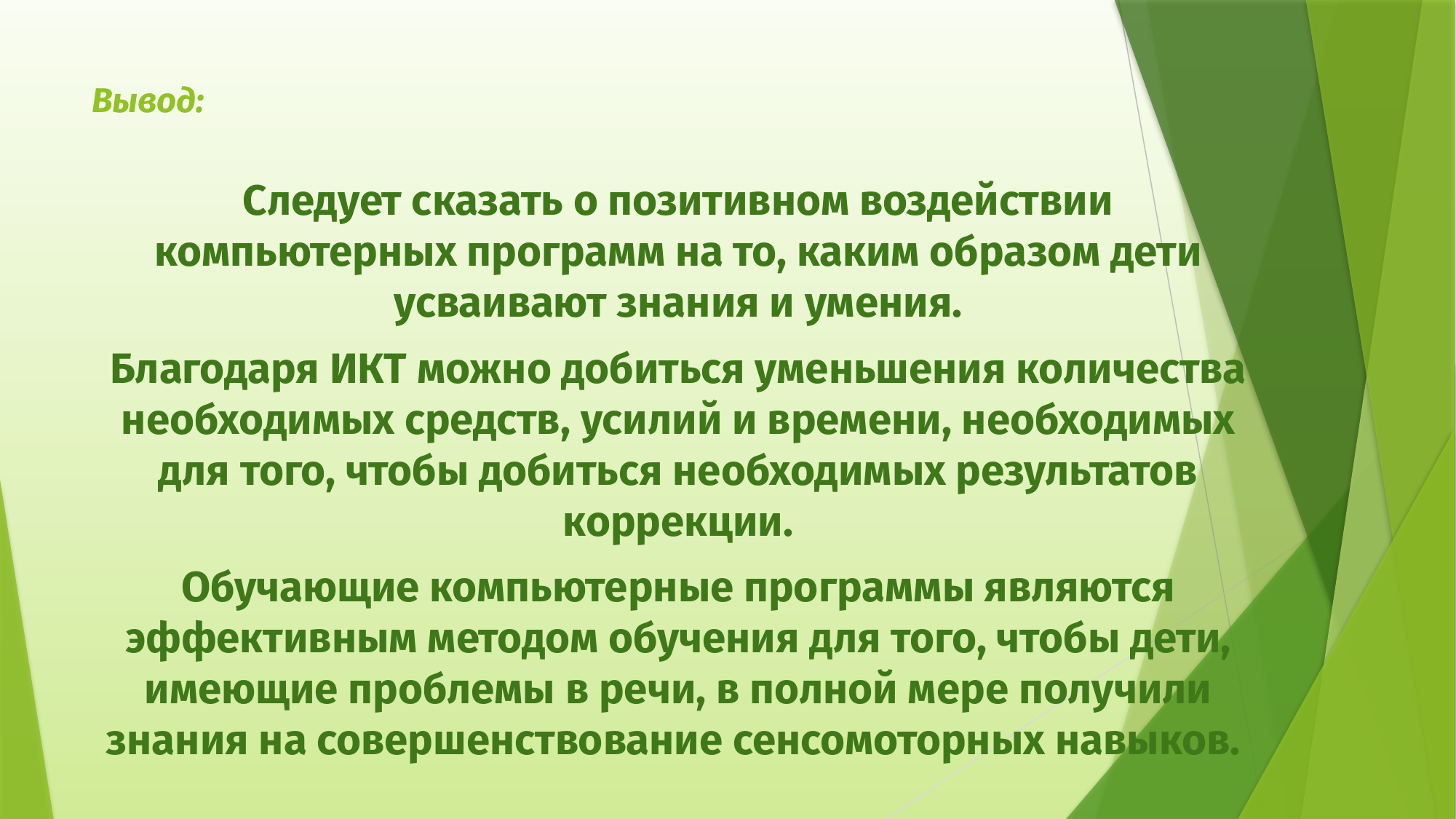

# Вывод:
Следует сказать о позитивном воздействии компьютерных программ на то, каким образом дети усваивают знания и умения.
Благодаря ИКТ можно добиться уменьшения количества необходимых средств, усилий и времени, необходимых для того, чтобы добиться необходимых результатов коррекции.
Обучающие компьютерные программы являются эффективным методом обучения для того, чтобы дети, имеющие проблемы в речи, в полной мере получили знания на совершенствование сенсомоторных навыков.